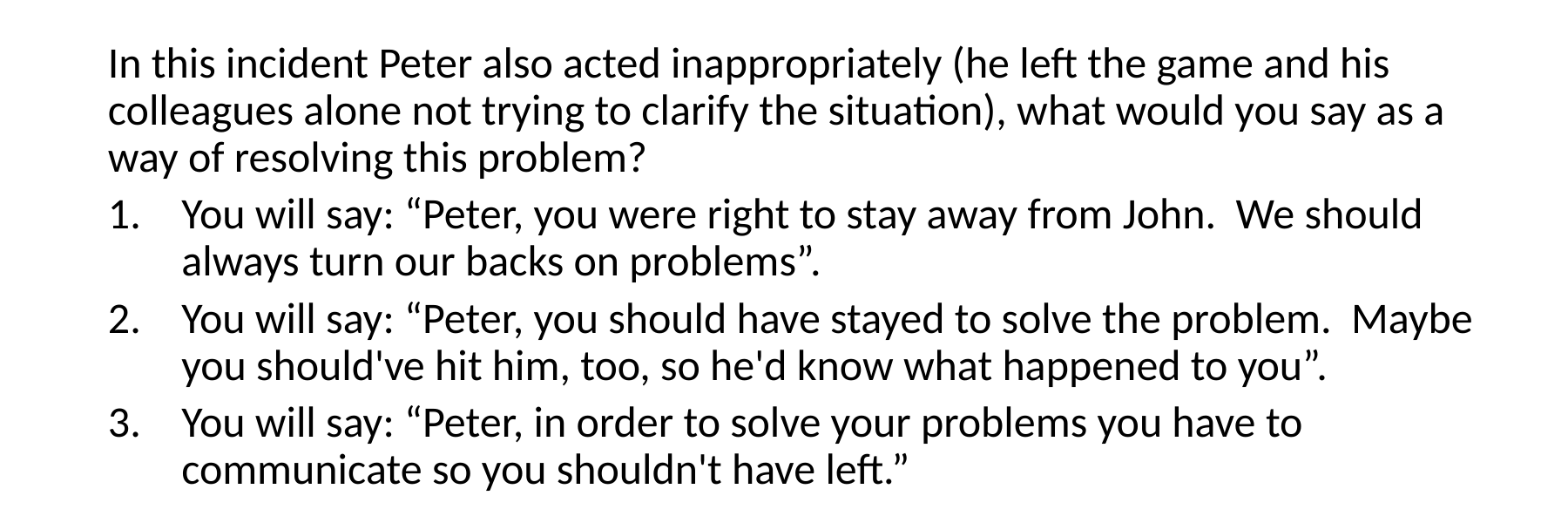

In this incident Peter also acted inappropriately (he left the game and his colleagues alone not trying to clarify the situation), what would you say as a way of resolving this problem?
You will say: “Peter, you were right to stay away from John.  We should always turn our backs on problems”.
You will say: “Peter, you should have stayed to solve the problem.  Maybe you should've hit him, too, so he'd know what happened to you”.
You will say: “Peter, in order to solve your problems you have to communicate so you shouldn't have left.”